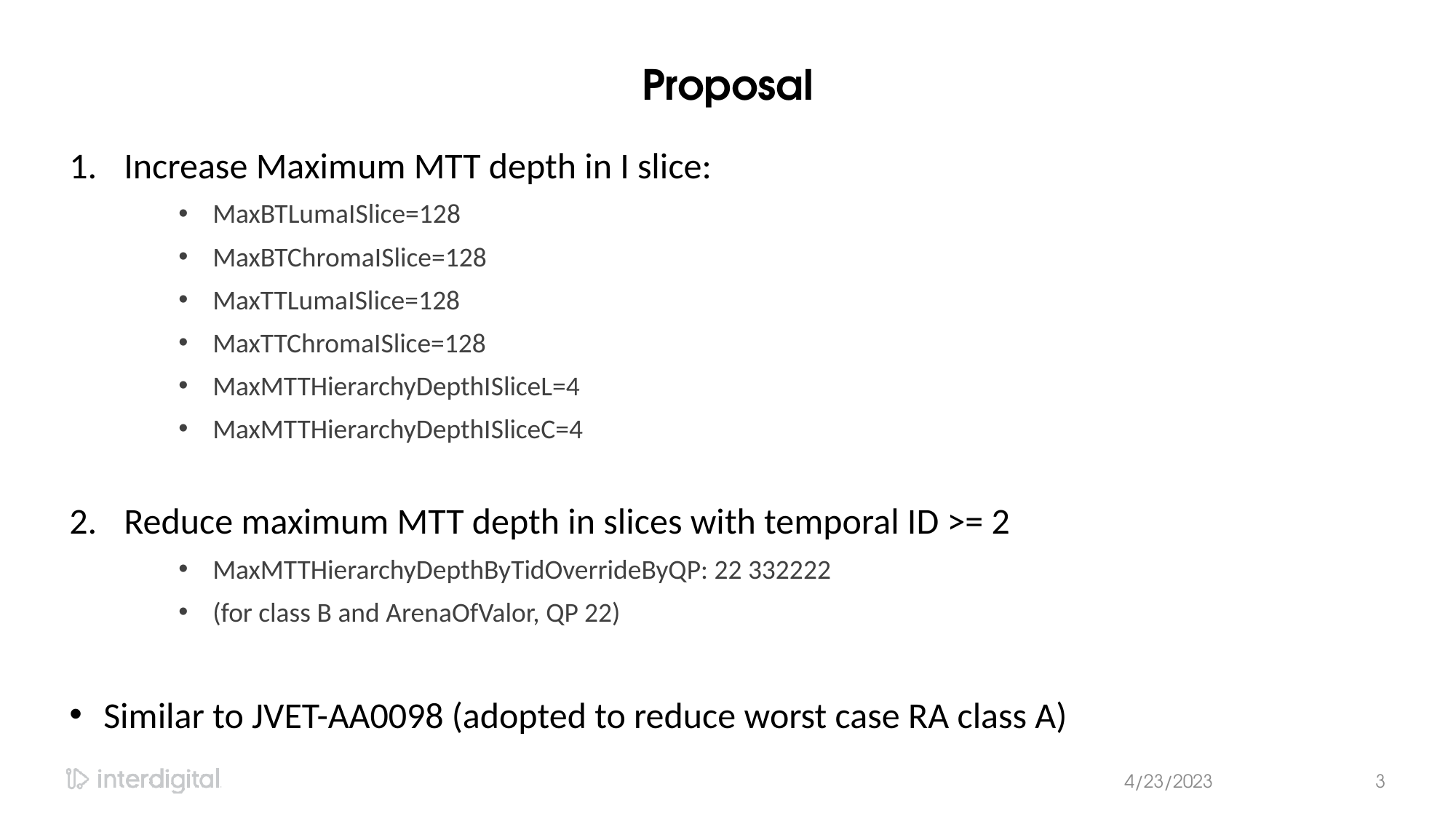

# Proposal
Increase Maximum MTT depth in I slice:
MaxBTLumaISlice=128
MaxBTChromaISlice=128
MaxTTLumaISlice=128
MaxTTChromaISlice=128
MaxMTTHierarchyDepthISliceL=4
MaxMTTHierarchyDepthISliceC=4

Reduce maximum MTT depth in slices with temporal ID >= 2
MaxMTTHierarchyDepthByTidOverrideByQP: 22 332222
(for class B and ArenaOfValor, QP 22)

Similar to JVET-AA0098 (adopted to reduce worst case RA class A)

4/23/2023
3